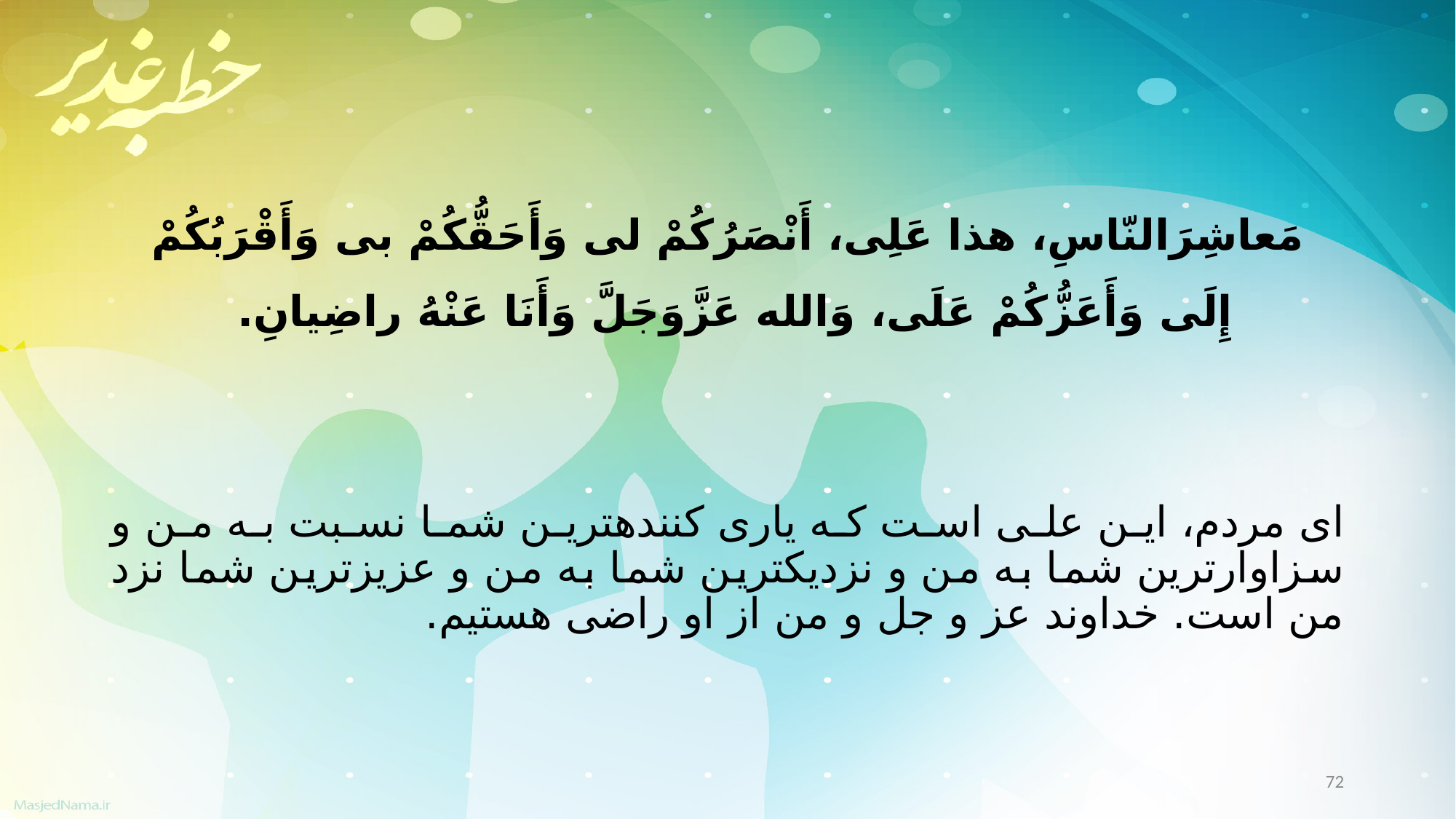

مَعاشِرَالنّاسِ، هذا عَلِی، أَنْصَرُکُمْ لی وَأَحَقُّکُمْ بی وَأَقْرَبُکُمْ إِلَی وَأَعَزُّکُمْ عَلَی، وَالله عَزَّوَجَلَّ وَأَنَا عَنْهُ راضِیانِ.
اى مردم، این على است که یارى کننده‏ترین شما نسبت به من و سزاوارترین شما به من و نزدیک‏ترین شما به من و عزیزترین شما نزد من است. خداوند عز و جل و من از او راضى هستیم.
72